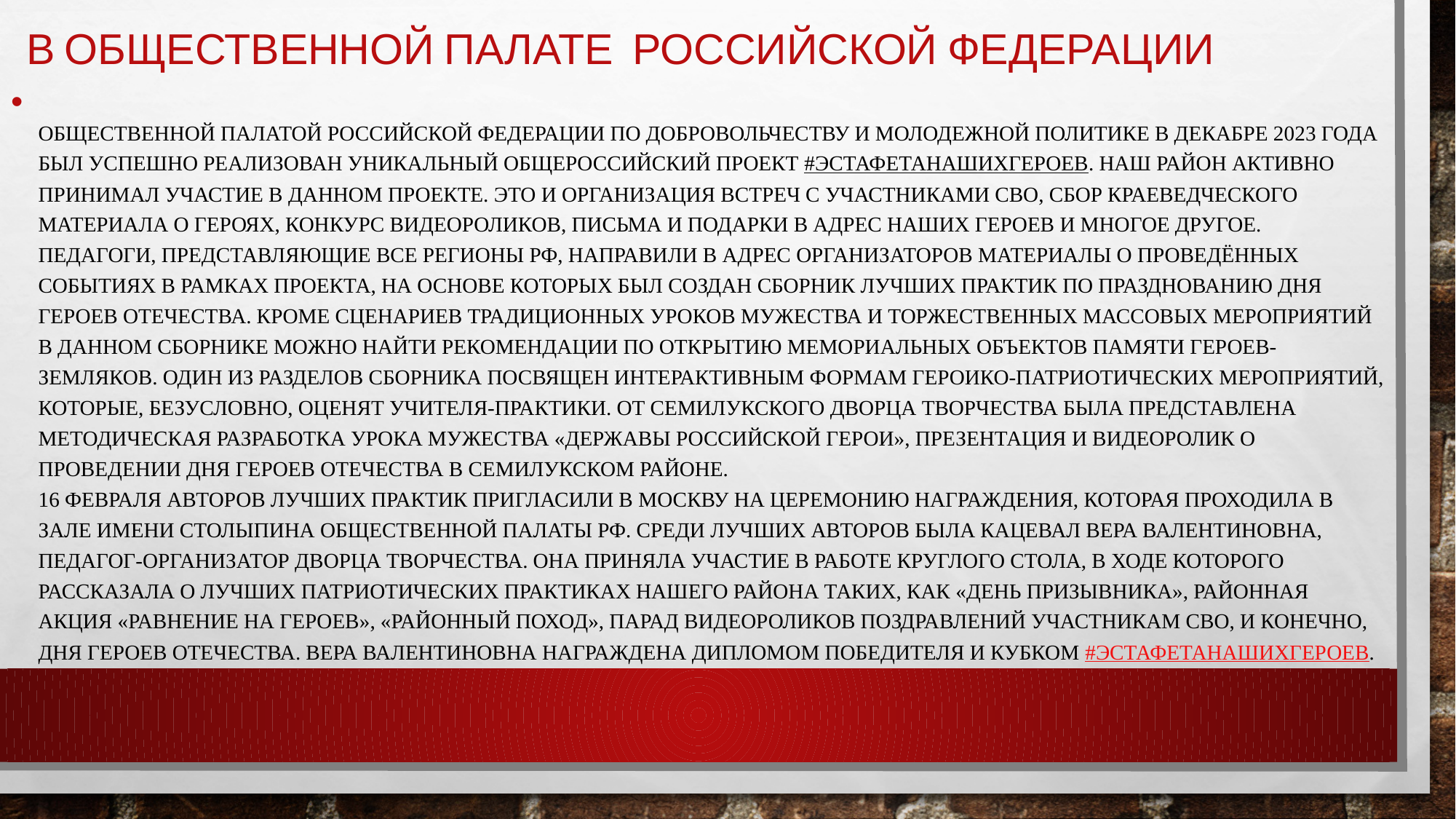

В общественной палате  российской федерации
Общественной палатой Российской Федерации по добровольчеству и молодежной политике в декабре 2023 года был успешно реализован уникальный Общероссийский проект #ЭСТАФЕТАНАШИХГЕРОЕВ. Наш район активно принимал участие в данном проекте. Это и организация встреч с участниками СВО, сбор краеведческого материала о героях, конкурс видеороликов, письма и подарки в адрес наших героев и многое другое.
Педагоги, представляющие все регионы РФ, направили в адрес организаторов материалы о проведённых событиях в рамках проекта, на основе которых был создан сборник лучших практик по празднованию Дня Героев Отечества. Кроме сценариев традиционных уроков мужества и торжественных массовых мероприятий в данном сборнике можно найти рекомендации по открытию мемориальных объектов памяти героев-земляков. Один из разделов сборника посвящен интерактивным формам героико-патриотических мероприятий, которые, безусловно, оценят учителя-практики. От Семилукского Дворца творчества была представлена методическая разработка урока Мужества «Державы Российской герои», презентация и видеоролик о проведении Дня героев Отечества в Семилукском районе.
16 февраля авторов лучших практик пригласили в Москву на церемонию награждения, которая проходила в зале имени Столыпина общественной палаты РФ. Среди лучших авторов была Кацевал Вера Валентиновна, педагог-организатор Дворца творчества. Она приняла участие в работе круглого стола, в ходе которого рассказала о лучших патриотических практиках нашего района таких, как «День призывника», районная акция «Равнение на героев», «Районный поход», парад видеороликов поздравлений участникам СВО, и конечно, Дня героев Отечества. Вера Валентиновна награждена дипломом победителя и кубком #ЭСТАФЕТАНАШИХГЕРОЕВ.